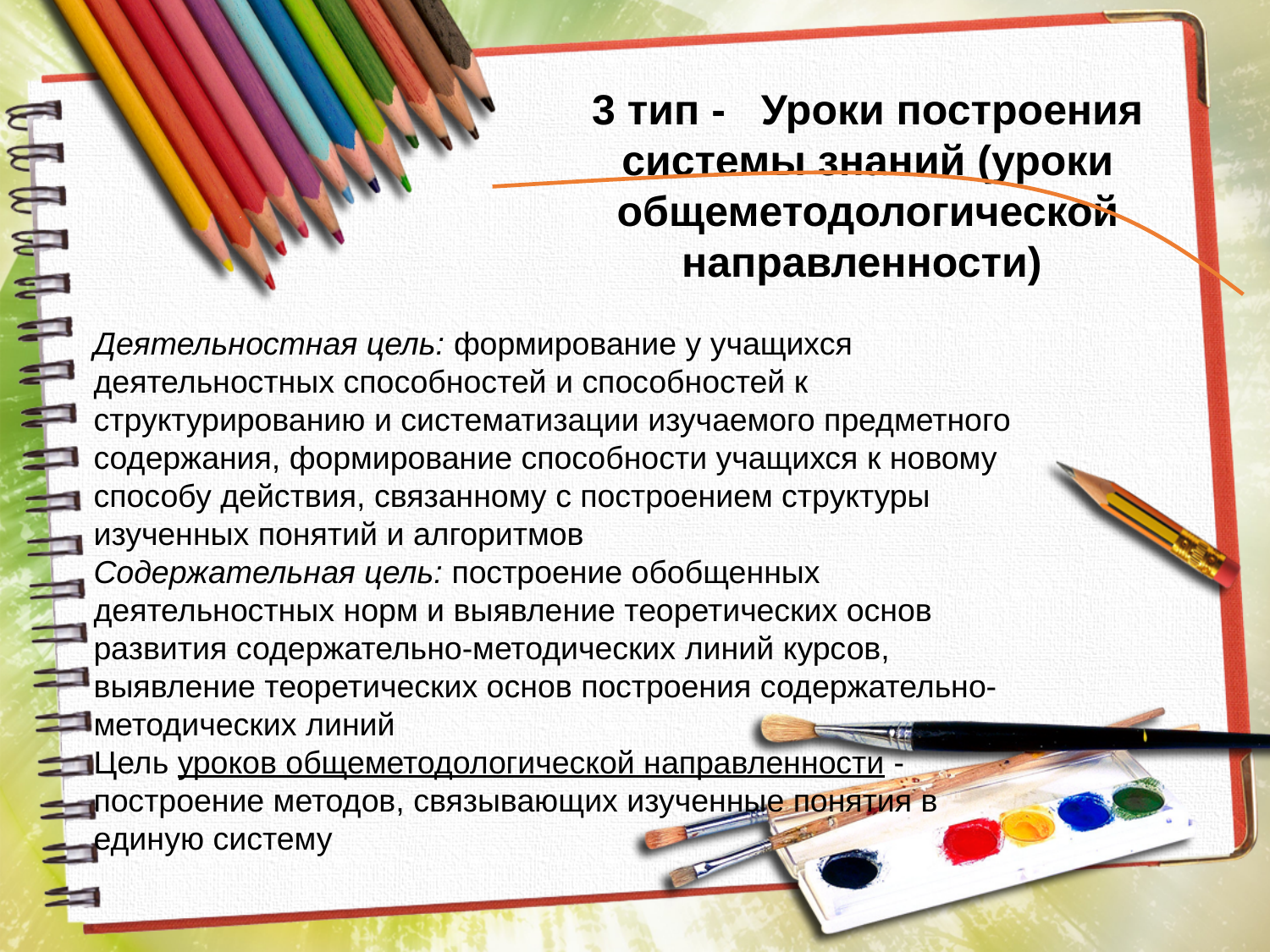

3 тип -   Уроки построения системы знаний (уроки общеметодологической направленности)

Деятельностная цель: формирование у учащихся деятельностных способностей и способностей к структурированию и систематизации изучаемого предметного содержания, формирование способности учащихся к новому способу действия, связанному с построением структуры изученных понятий и алгоритмов
Содержательная цель: построение обобщенных деятельностных норм и выявление теоретических основ развития содержательно-методических линий курсов, выявление теоретических основ построения содержательно-методических линий
Цель уроков общеметодологической направленности -  построение методов, связывающих изученные понятия в единую систему